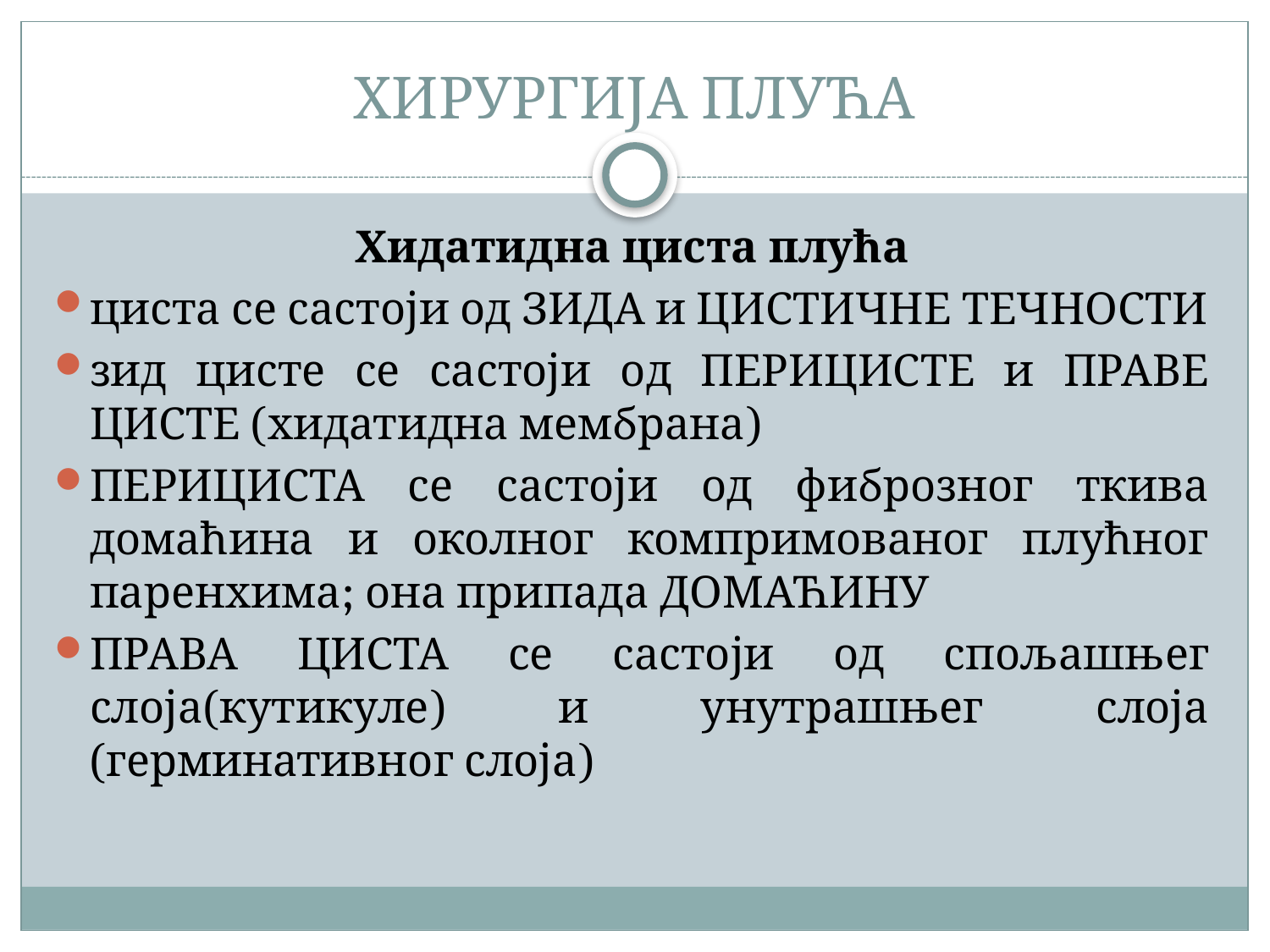

# ХИРУРГИЈА ПЛУЋА
Хидатидна циста плућа
циста се састоји од ЗИДА и ЦИСТИЧНЕ ТЕЧНОСТИ
зид цисте се састоји од ПЕРИЦИСТЕ и ПРАВЕ ЦИСТЕ (хидатидна мембрана)
ПЕРИЦИСТА се састоји од фиброзног ткива домаћина и околног компримованог плућног паренхима; она припада ДОМАЋИНУ
ПРАВА ЦИСТА се састоји од спољашњег слоја(кутикуле) и унутрашњег слоја (герминативног слоја)